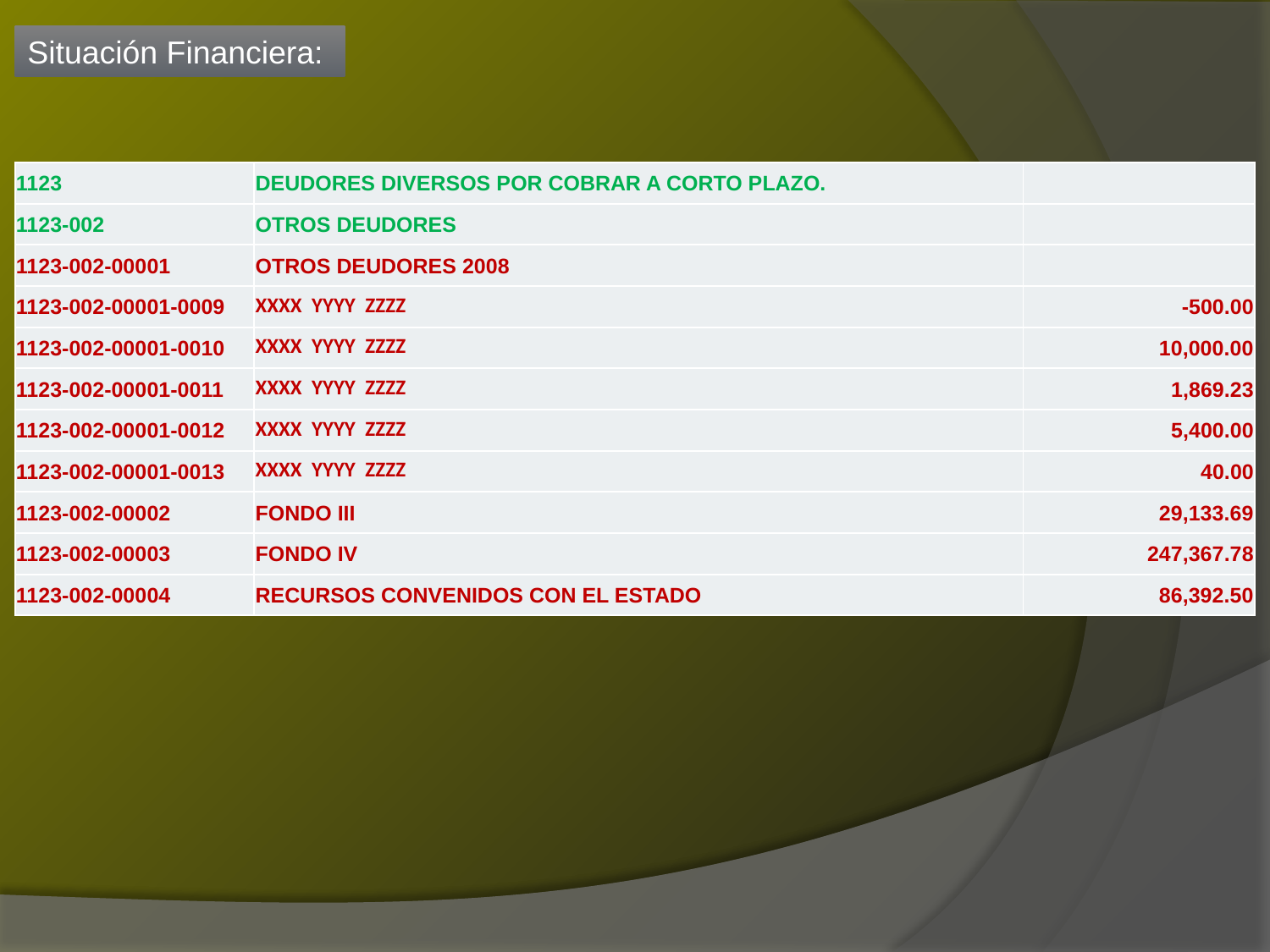

Situación Financiera:
| 1123 | DEUDORES DIVERSOS POR COBRAR A CORTO PLAZO. |  |
| --- | --- | --- |
| 1123-002 | OTROS DEUDORES |  |
| 1123-002-00001 | OTROS DEUDORES 2008 |  |
| 1123-002-00001-0009 | XXXX YYYY ZZZZ | -500.00 |
| 1123-002-00001-0010 | XXXX YYYY ZZZZ | 10,000.00 |
| 1123-002-00001-0011 | XXXX YYYY ZZZZ | 1,869.23 |
| 1123-002-00001-0012 | XXXX YYYY ZZZZ | 5,400.00 |
| 1123-002-00001-0013 | XXXX YYYY ZZZZ | 40.00 |
| 1123-002-00002 | FONDO III | 29,133.69 |
| 1123-002-00003 | FONDO IV | 247,367.78 |
| 1123-002-00004 | RECURSOS CONVENIDOS CON EL ESTADO | 86,392.50 |